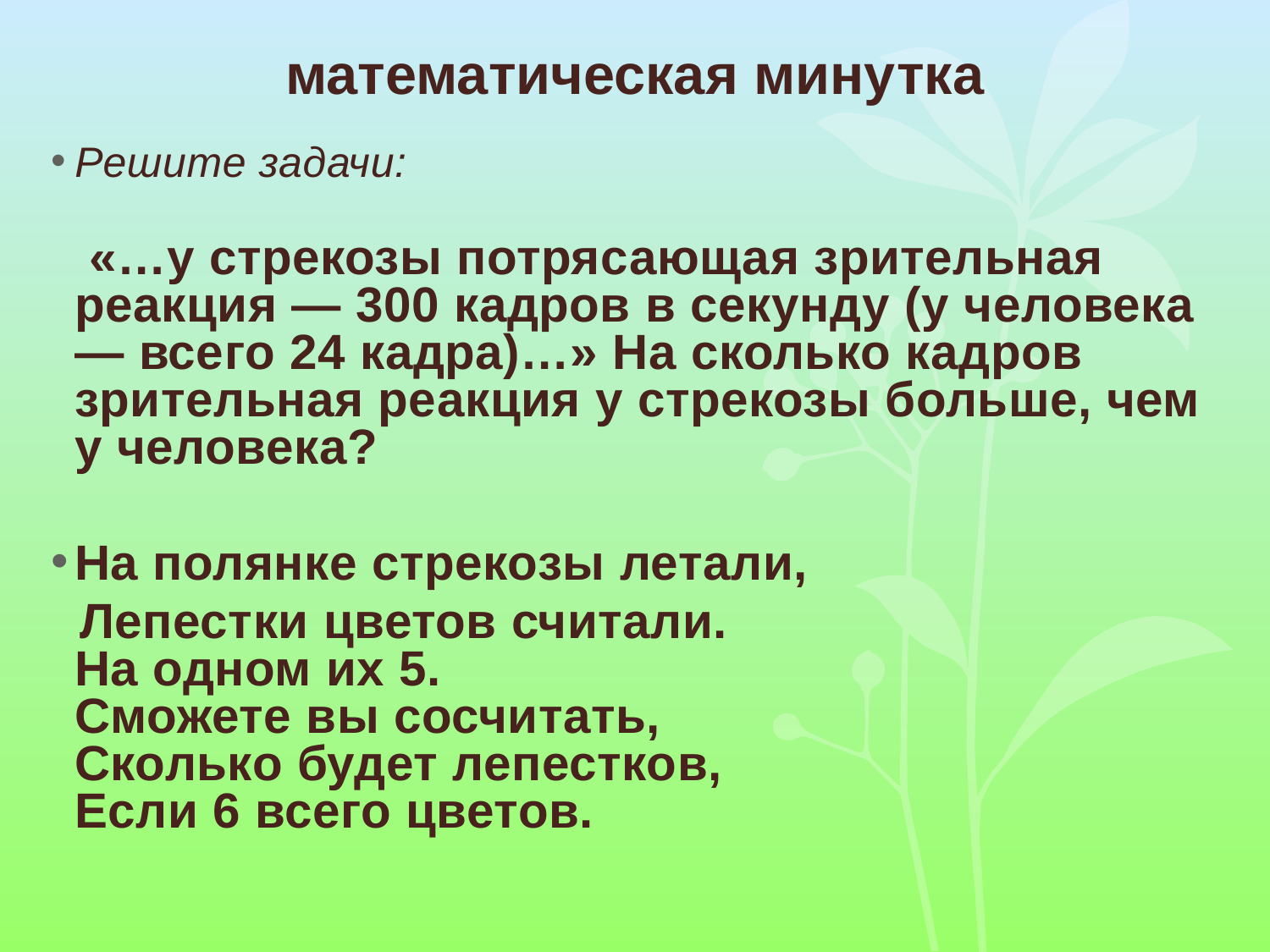

математическая минутка
Решите задачи:
 «…у стрекозы потрясающая зрительная реакция — 300 кадров в секунду (у человека — всего 24 кадра)…» На сколько кадров зрительная реакция у стрекозы больше, чем у человека?

На полянке стрекозы летали,
  Лепестки цветов считали.
На одном их 5.
Сможете вы сосчитать,
Сколько будет лепестков,
Если 6 всего цветов.